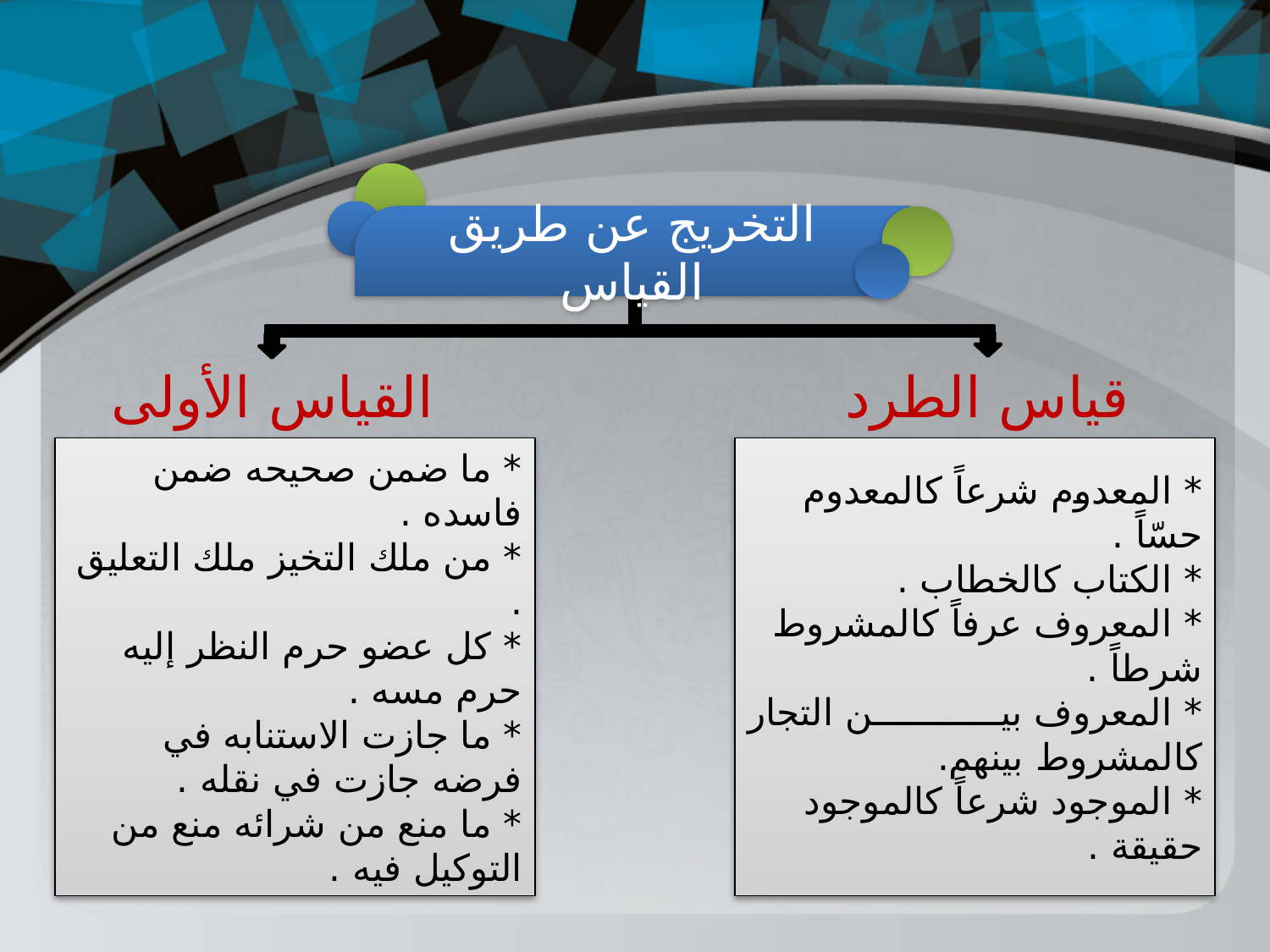

التخريج عن طريق القياس

القياس الأولى
قياس الطرد
* ما ضمن صحيحه ضمن فاسده .
* من ملك التخيز ملك التعليق .
* كل عضو حرم النظر إليه حرم مسه .
* ما جازت الاستنابه في فرضه جازت في نقله .
* ما منع من شرائه منع من التوكيل فيه .
* المعدوم شرعاً كالمعدوم حسّاً .
* الكتاب كالخطاب .
* المعروف عرفاً كالمشروط شرطاً .
* المعروف بين التجار كالمشروط بينهم.
* الموجود شرعاً كالموجود حقيقة .